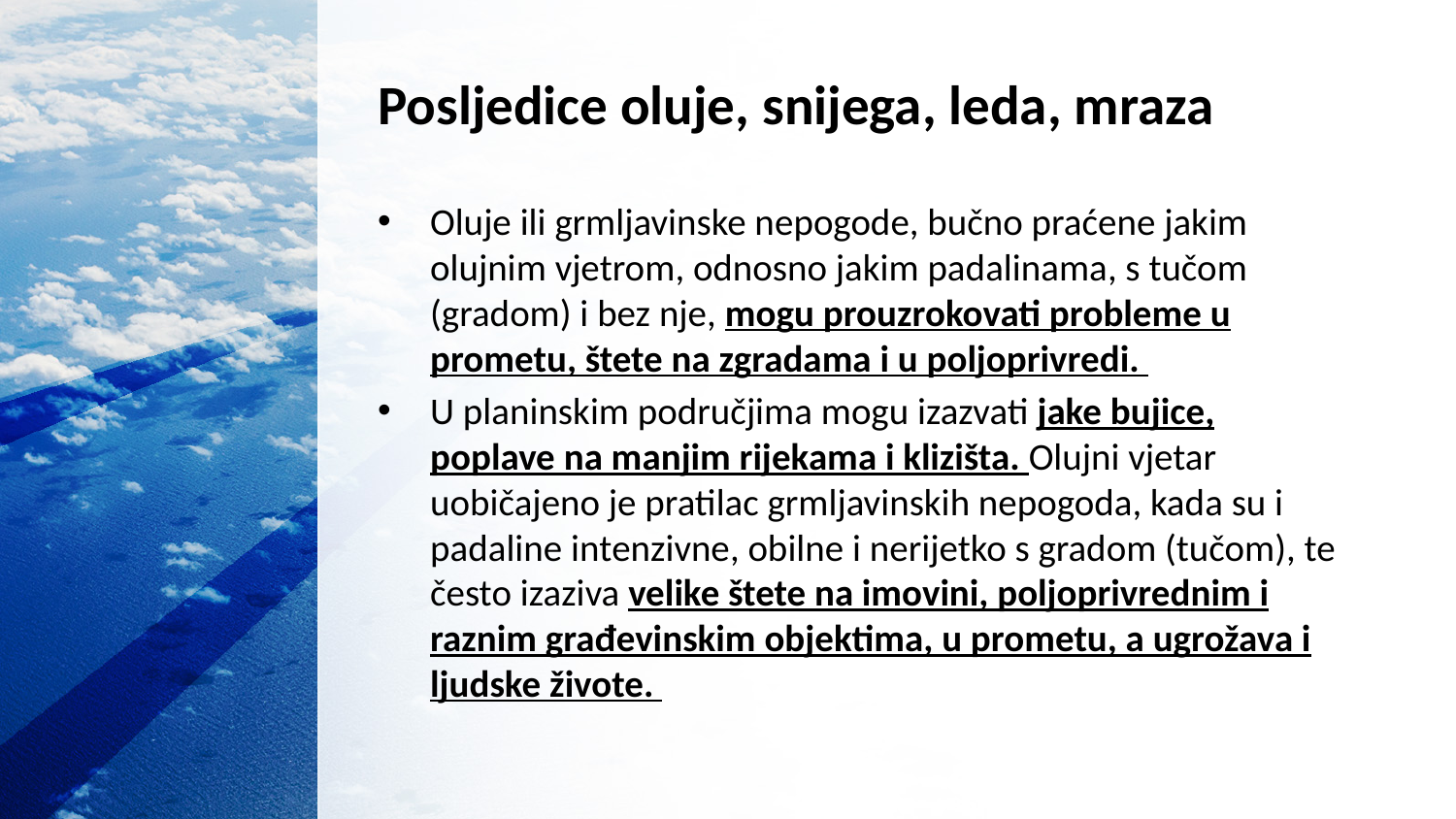

# Posljedice oluje, snijega, leda, mraza
Oluje ili grmljavinske nepogode, bučno praćene jakim olujnim vjetrom, odnosno jakim padalinama, s tučom (gradom) i bez nje, mogu prouzrokovati probleme u prometu, štete na zgradama i u poljoprivredi.
U planinskim područjima mogu izazvati jake bujice, poplave na manjim rijekama i klizišta. Olujni vjetar uobičajeno je pratilac grmljavinskih nepogoda, kada su i padaline intenzivne, obilne i nerijetko s gradom (tučom), te često izaziva velike štete na imovini, poljoprivrednim i raznim građevinskim objektima, u prometu, a ugrožava i ljudske živote.